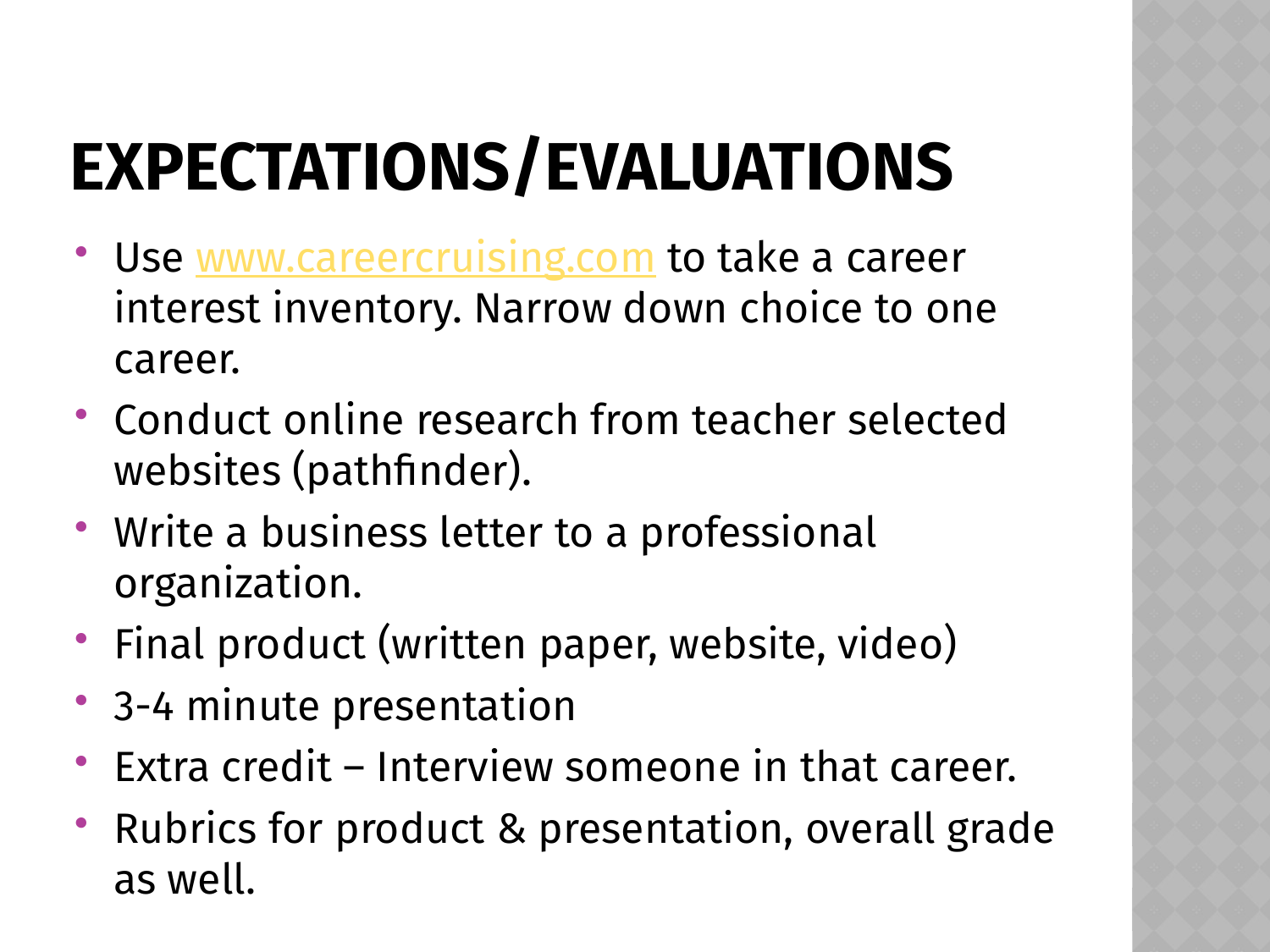

# Expectations/evaluations
Use www.careercruising.com to take a career interest inventory. Narrow down choice to one career.
Conduct online research from teacher selected websites (pathfinder).
Write a business letter to a professional organization.
Final product (written paper, website, video)
3-4 minute presentation
Extra credit – Interview someone in that career.
Rubrics for product & presentation, overall grade as well.